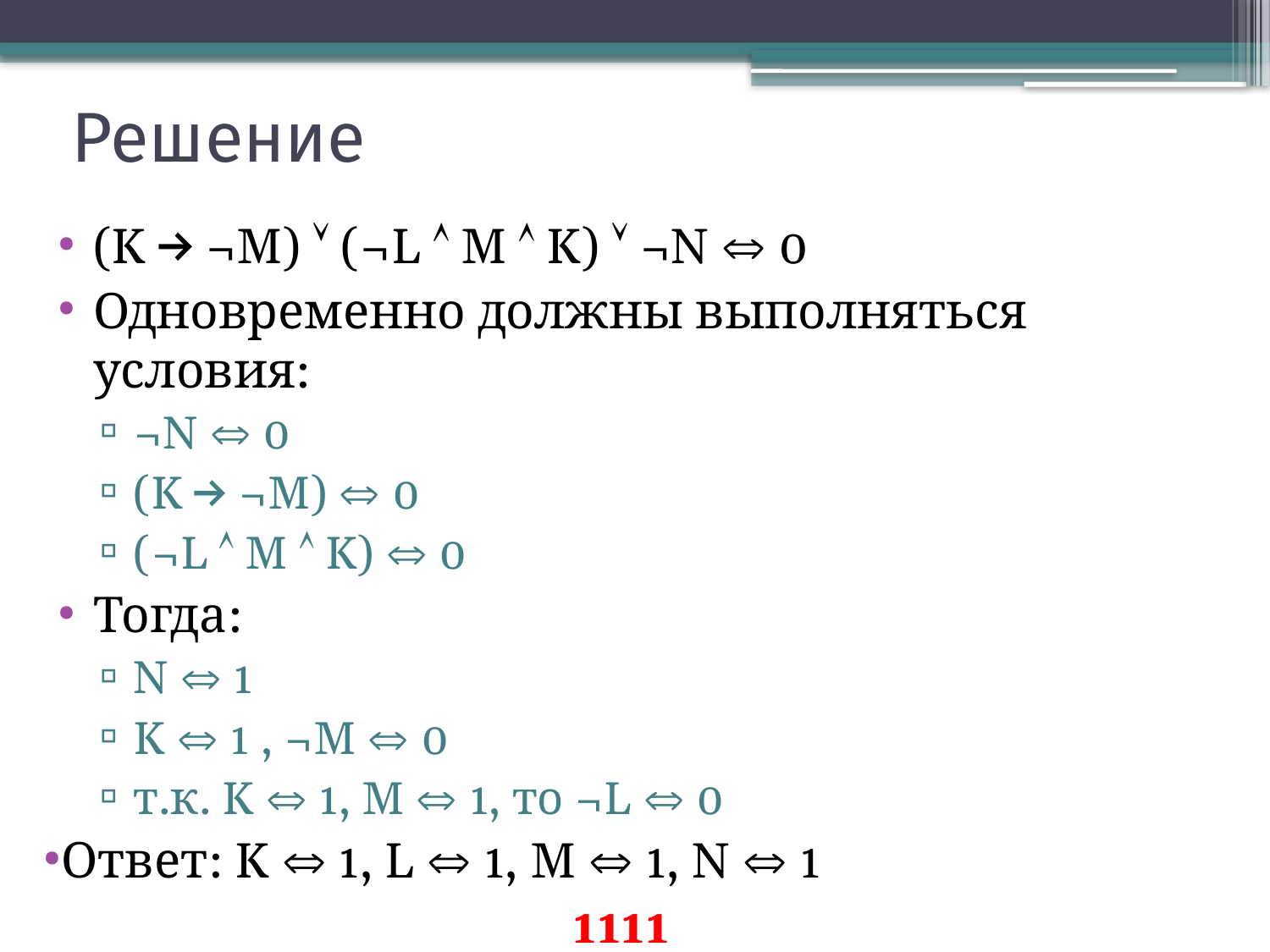

# Решение
(K → ¬M) ∨ (¬L ∧ M ∧ K) ∨ ¬N ⇔ 0
Одновременно должны выполняться условия:
¬N ⇔ 0
(K → ¬M) ⇔ 0
(¬L ∧ M ∧ K) ⇔ 0
Тогда:
N ⇔ 1
K ⇔ 1 , ¬M ⇔ 0
т.к. K ⇔ 1, M ⇔ 1, то ¬L ⇔ 0
Ответ: K ⇔ 1, L ⇔ 1, M ⇔ 1, N ⇔ 1
1111